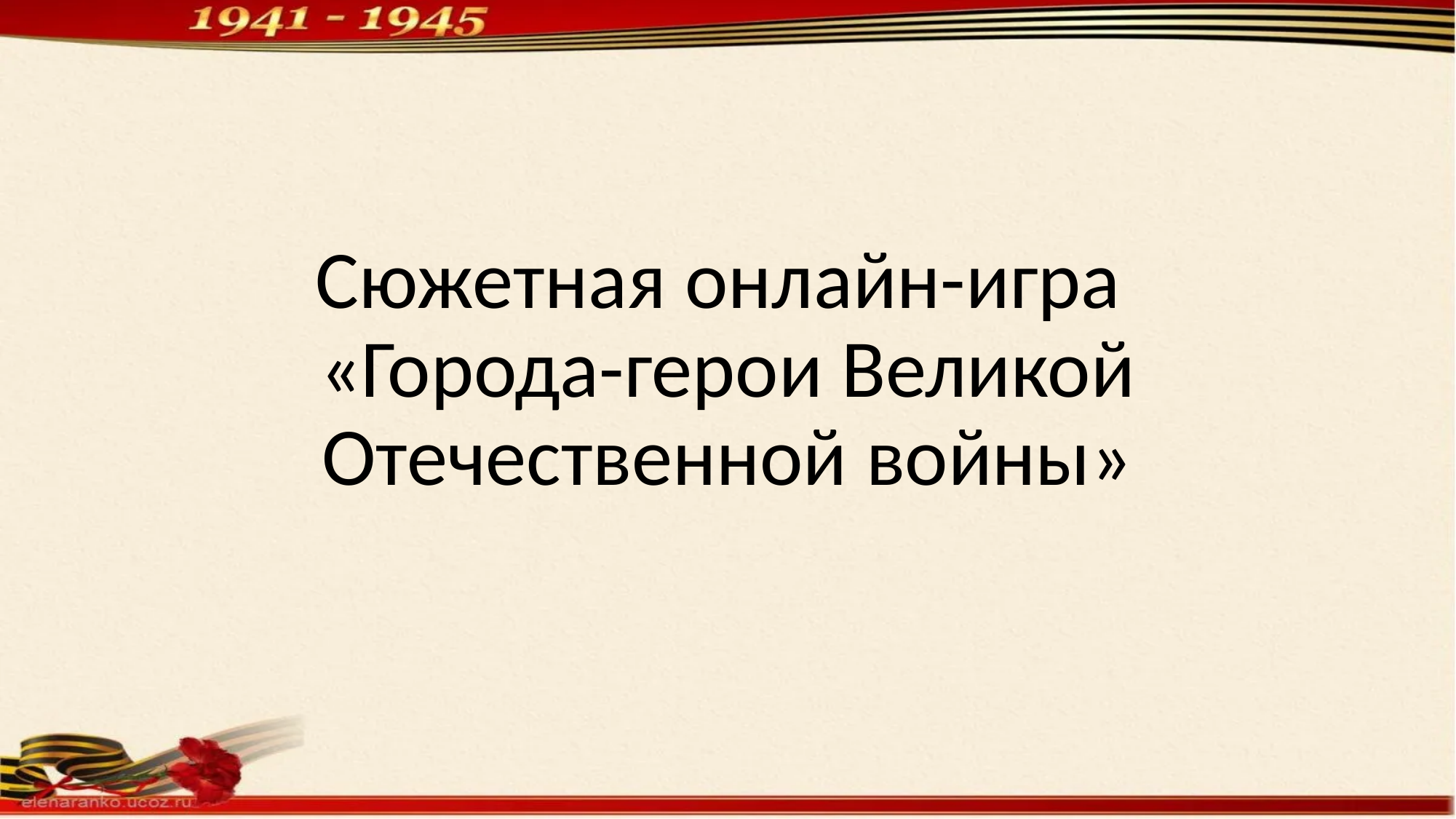

# Сюжетная онлайн-игра «Города-герои Великой Отечественной войны»